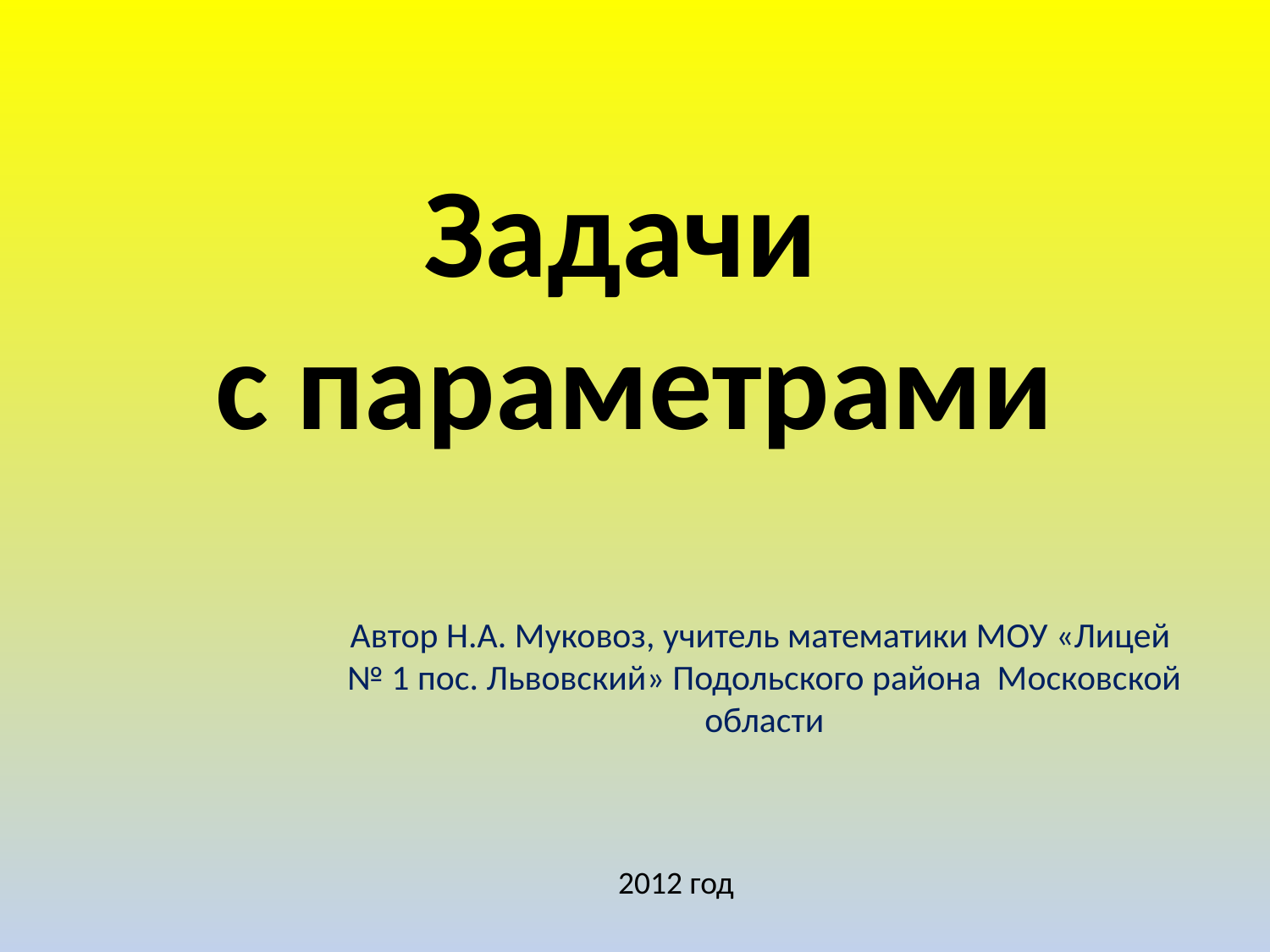

# Задачи с параметрами
Автор Н.А. Муковоз, учитель математики МОУ «Лицей  № 1 пос. Львовский» Подольского района  Московской области
2012 год